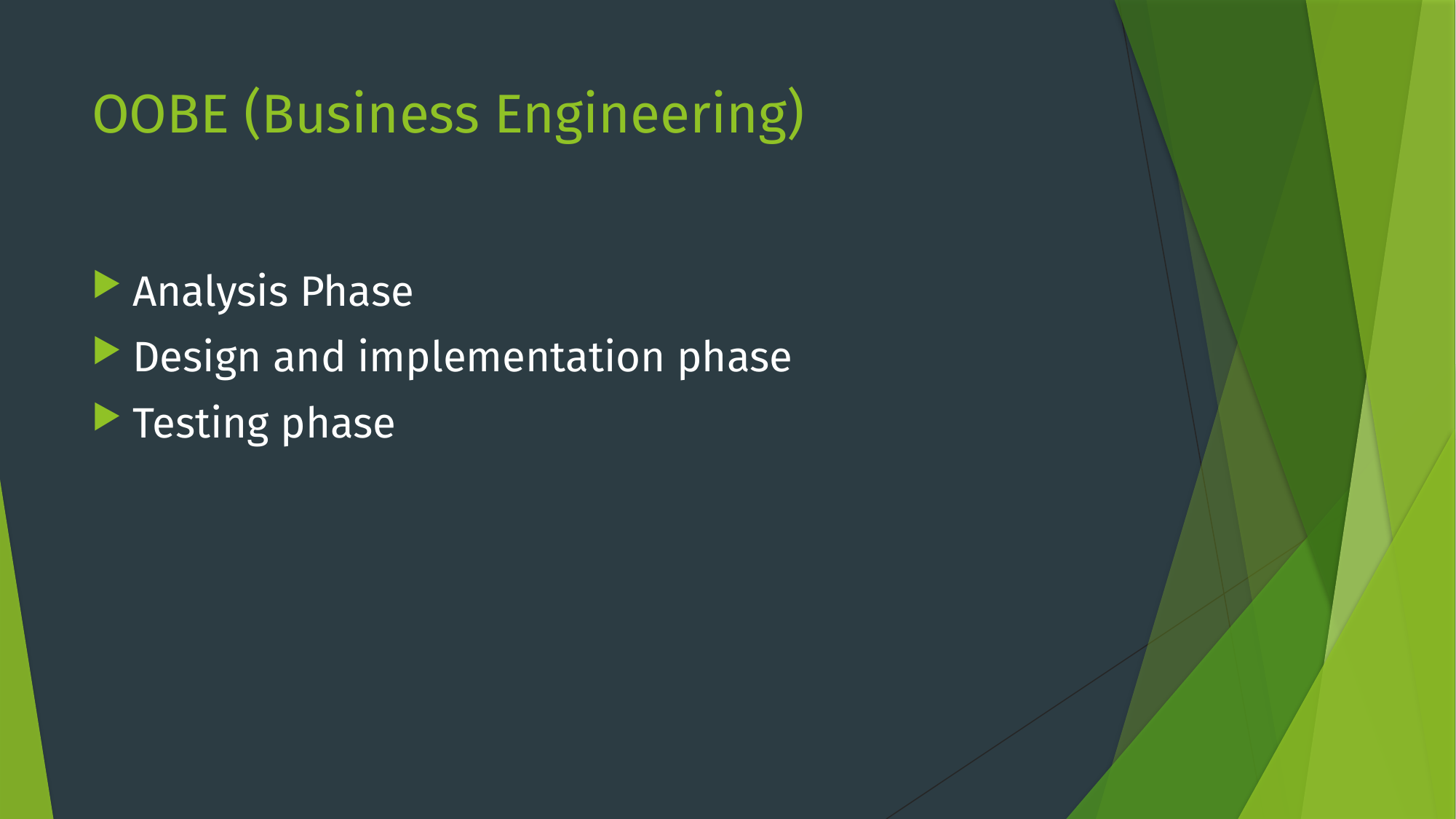

# OOBE (Business Engineering)
Analysis Phase
Design and implementation phase
Testing phase